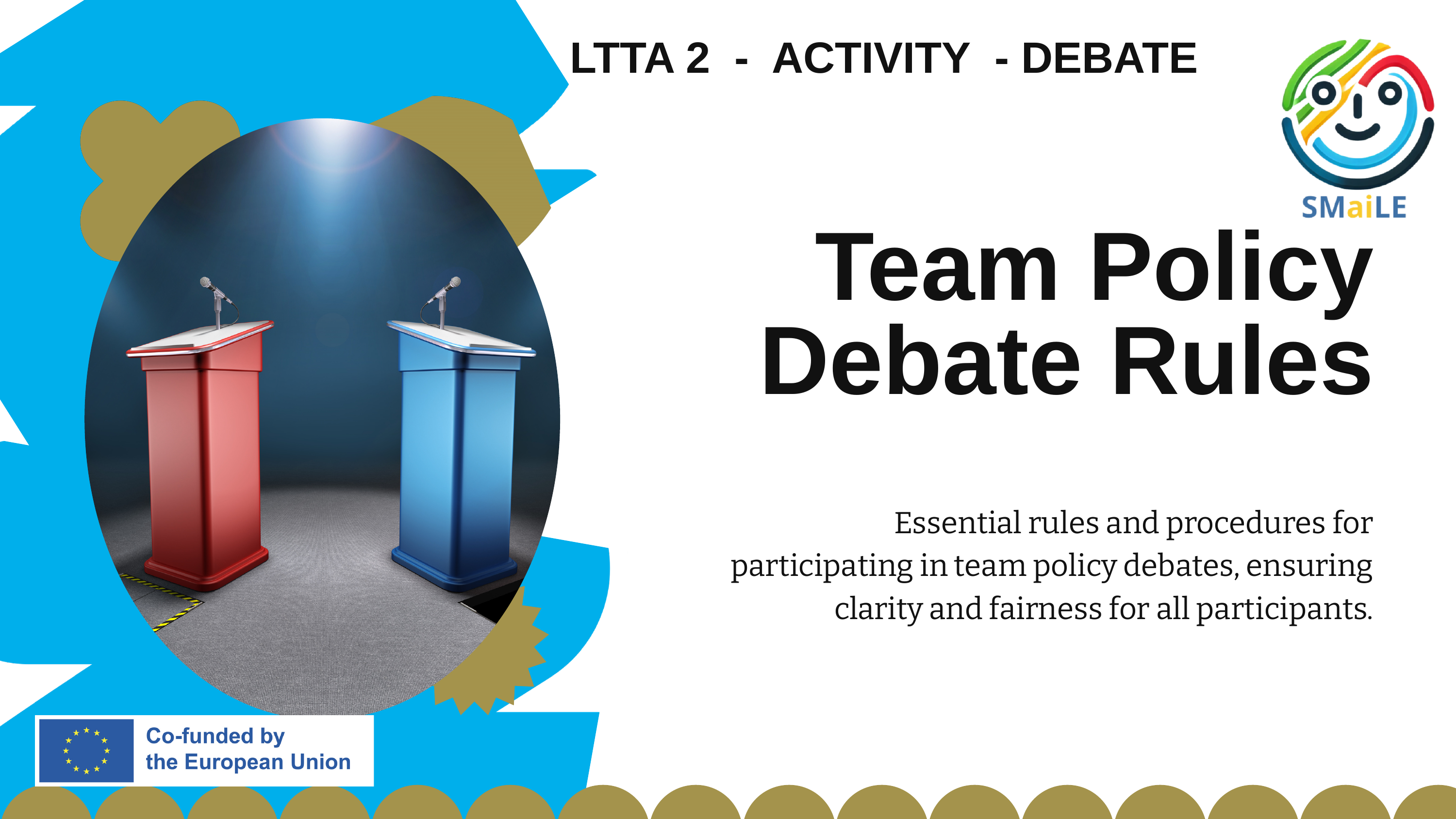

LTTA 2  -  ACTIVITY  - DEBATE

Team Policy Debate Rules
Essential rules and procedures for participating in team policy debates, ensuring clarity and fairness for all participants.